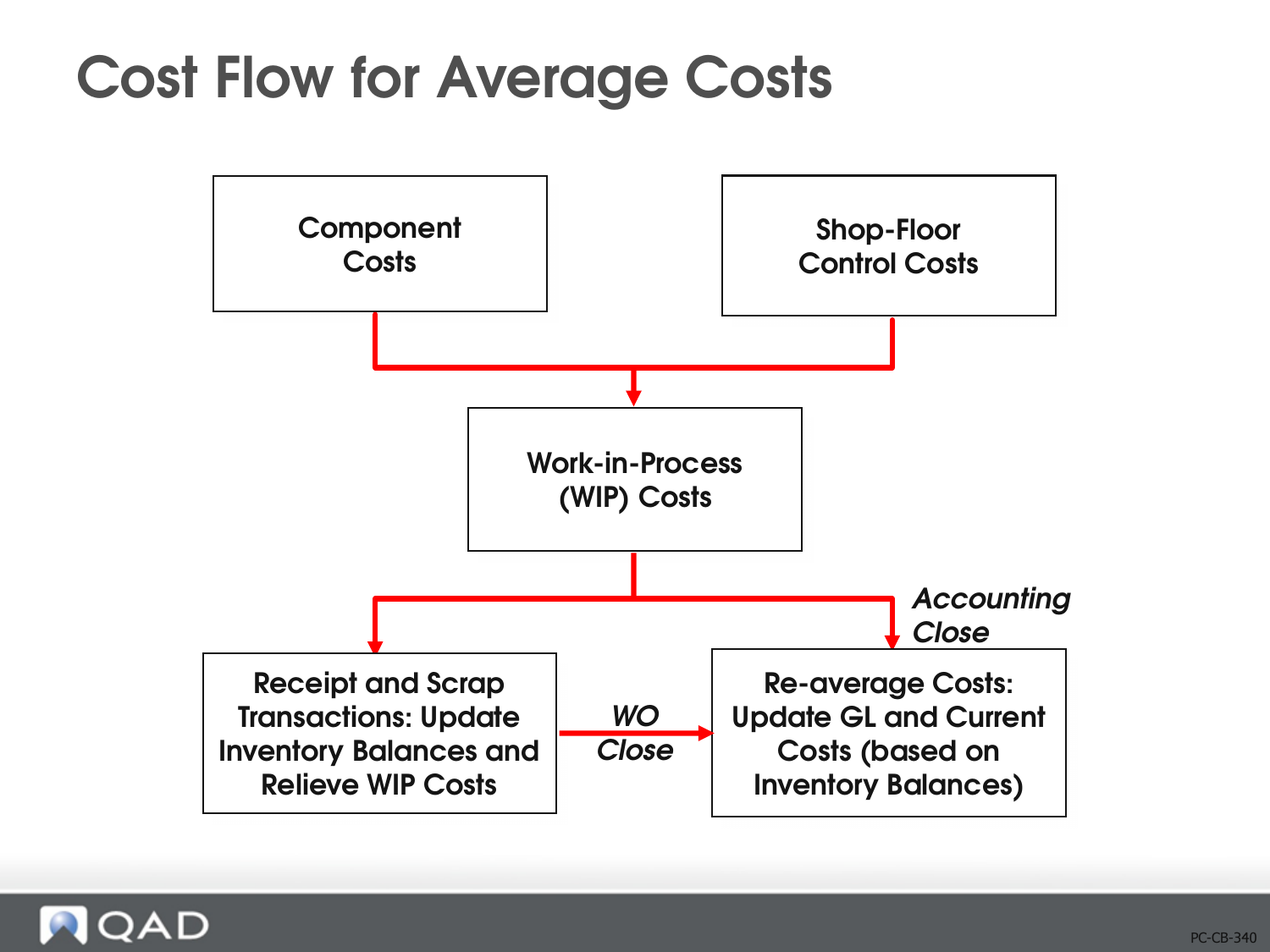

# Cost Flow for Average Costs
Component
Costs
Shop-Floor
Control Costs

Work-in-Process
(WIP) Costs

Accounting Close

Re-average Costs:
Update GL and Current
Costs (based on
Inventory Balances)
Receipt and Scrap
Transactions: Update
Inventory Balances and
Relieve WIP Costs
WO Close

PC-CB-340